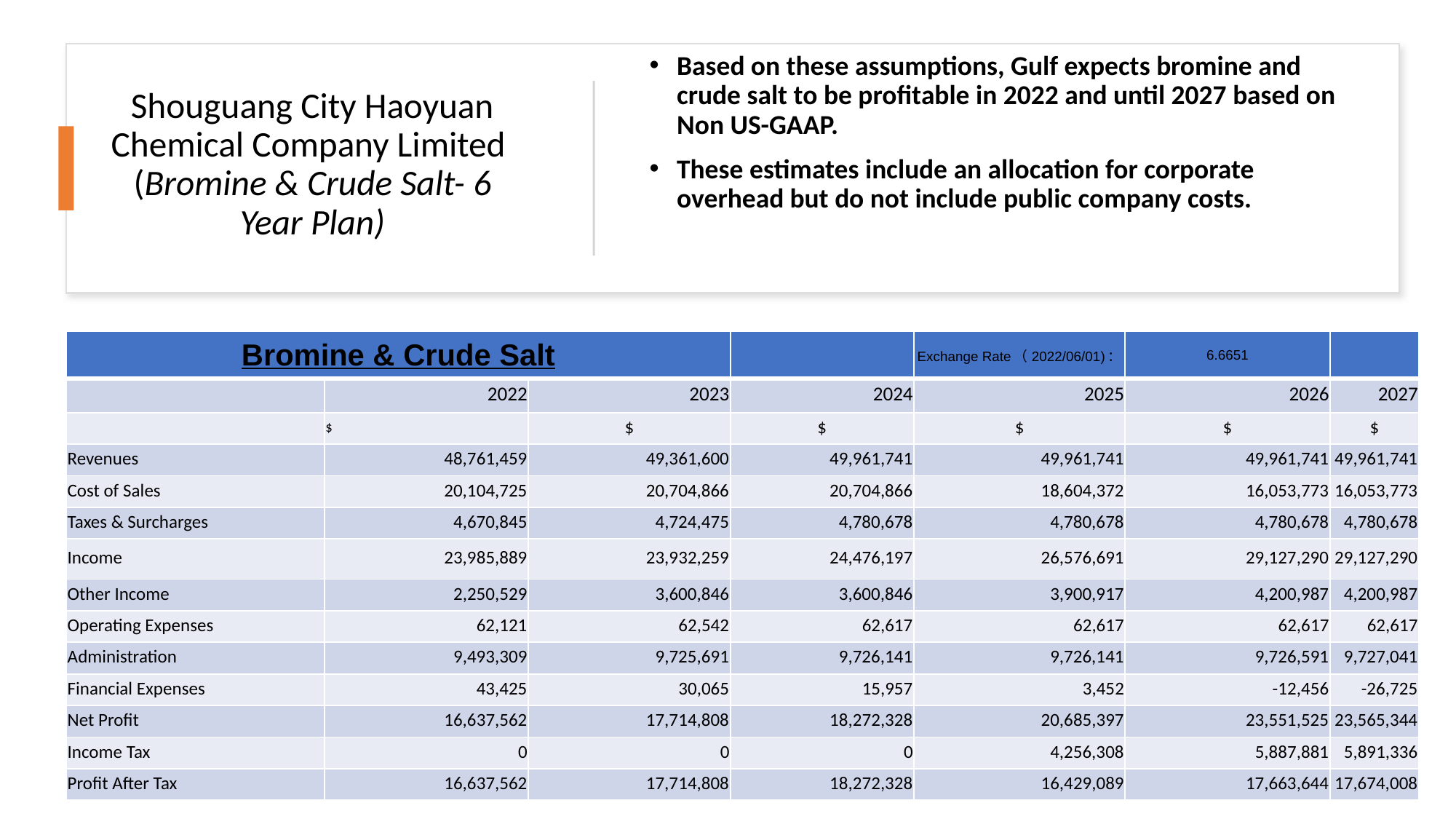

Based on these assumptions, Gulf expects bromine and crude salt to be profitable in 2022 and until 2027 based on Non US-GAAP.
These estimates include an allocation for corporate overhead but do not include public company costs.

# Shouguang City Haoyuan Chemical Company Limited (Bromine & Crude Salt- 6 Year Plan)

| Bromine & Crude Salt |  |  |  | Exchange Rate（2022/06/01)： | 6.6651 |  |
| --- | --- | --- | --- | --- | --- | --- |
|  | 2022 | 2023 | 2024 | 2025 | 2026 | 2027 |
|  | $ | $ | $ | $ | $ | $ |
| Revenues | 48,761,459 | 49,361,600 | 49,961,741 | 49,961,741 | 49,961,741 | 49,961,741 |
| Cost of Sales | 20,104,725 | 20,704,866 | 20,704,866 | 18,604,372 | 16,053,773 | 16,053,773 |
| Taxes & Surcharges | 4,670,845 | 4,724,475 | 4,780,678 | 4,780,678 | 4,780,678 | 4,780,678 |
| Income | 23,985,889 | 23,932,259 | 24,476,197 | 26,576,691 | 29,127,290 | 29,127,290 |
| Other Income | 2,250,529 | 3,600,846 | 3,600,846 | 3,900,917 | 4,200,987 | 4,200,987 |
| Operating Expenses | 62,121 | 62,542 | 62,617 | 62,617 | 62,617 | 62,617 |
| Administration | 9,493,309 | 9,725,691 | 9,726,141 | 9,726,141 | 9,726,591 | 9,727,041 |
| Financial Expenses | 43,425 | 30,065 | 15,957 | 3,452 | -12,456 | -26,725 |
| Net Profit | 16,637,562 | 17,714,808 | 18,272,328 | 20,685,397 | 23,551,525 | 23,565,344 |
| Income Tax | 0 | 0 | 0 | 4,256,308 | 5,887,881 | 5,891,336 |
| Profit After Tax | 16,637,562 | 17,714,808 | 18,272,328 | 16,429,089 | 17,663,644 | 17,674,008 |